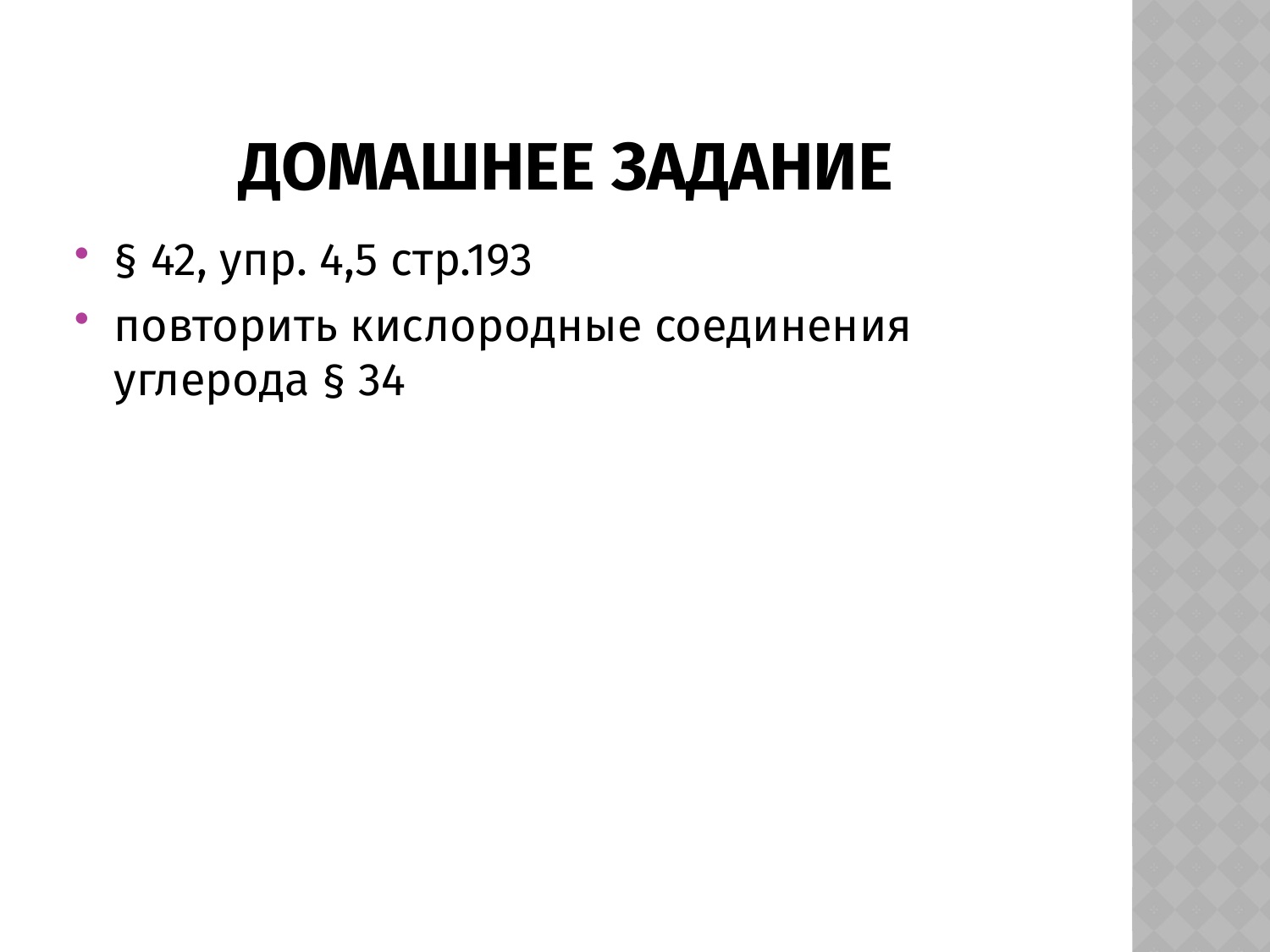

# Домашнее задание
§ 42, упр. 4,5 стр.193
повторить кислородные соединения углерода § 34